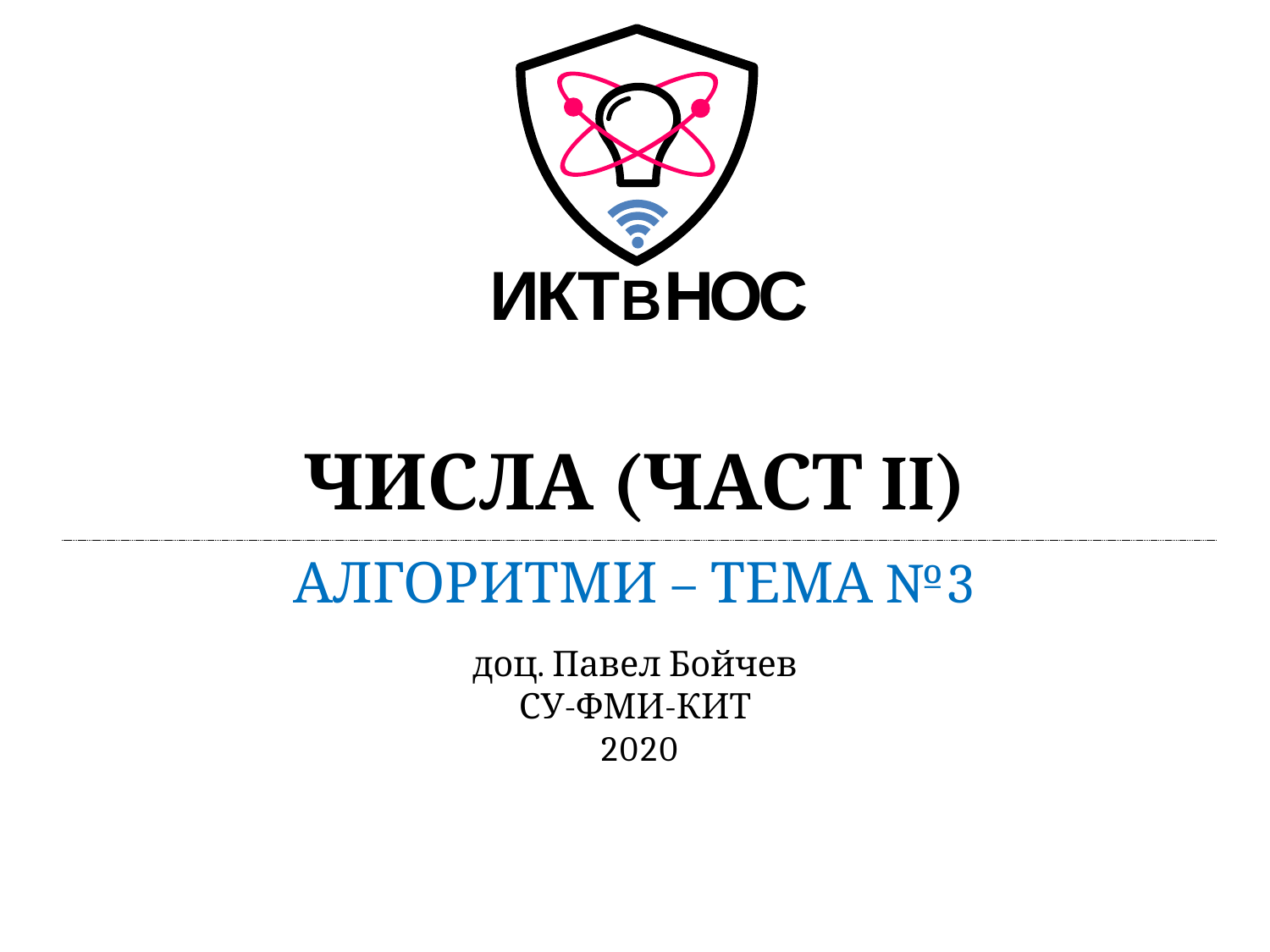

# Числа (част II)
Алгоритми – тема №3